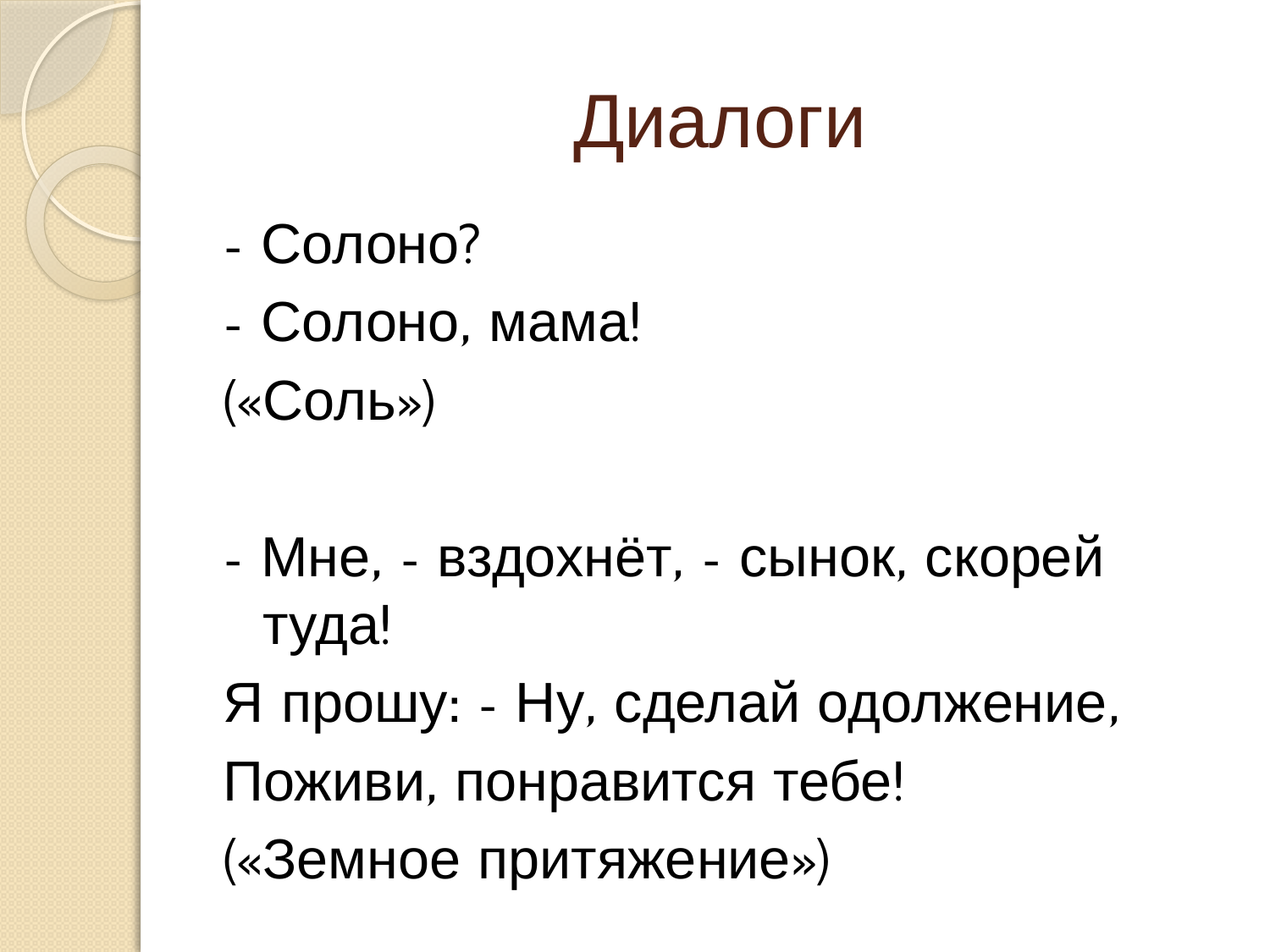

# Диалоги
- Солоно?
- Солоно, мама!
(«Соль»)

- Мне, - вздохнёт, - сынок, скорей туда!
Я прошу: - Ну, сделай одолжение,
Поживи, понравится тебе!
(«Земное притяжение»)